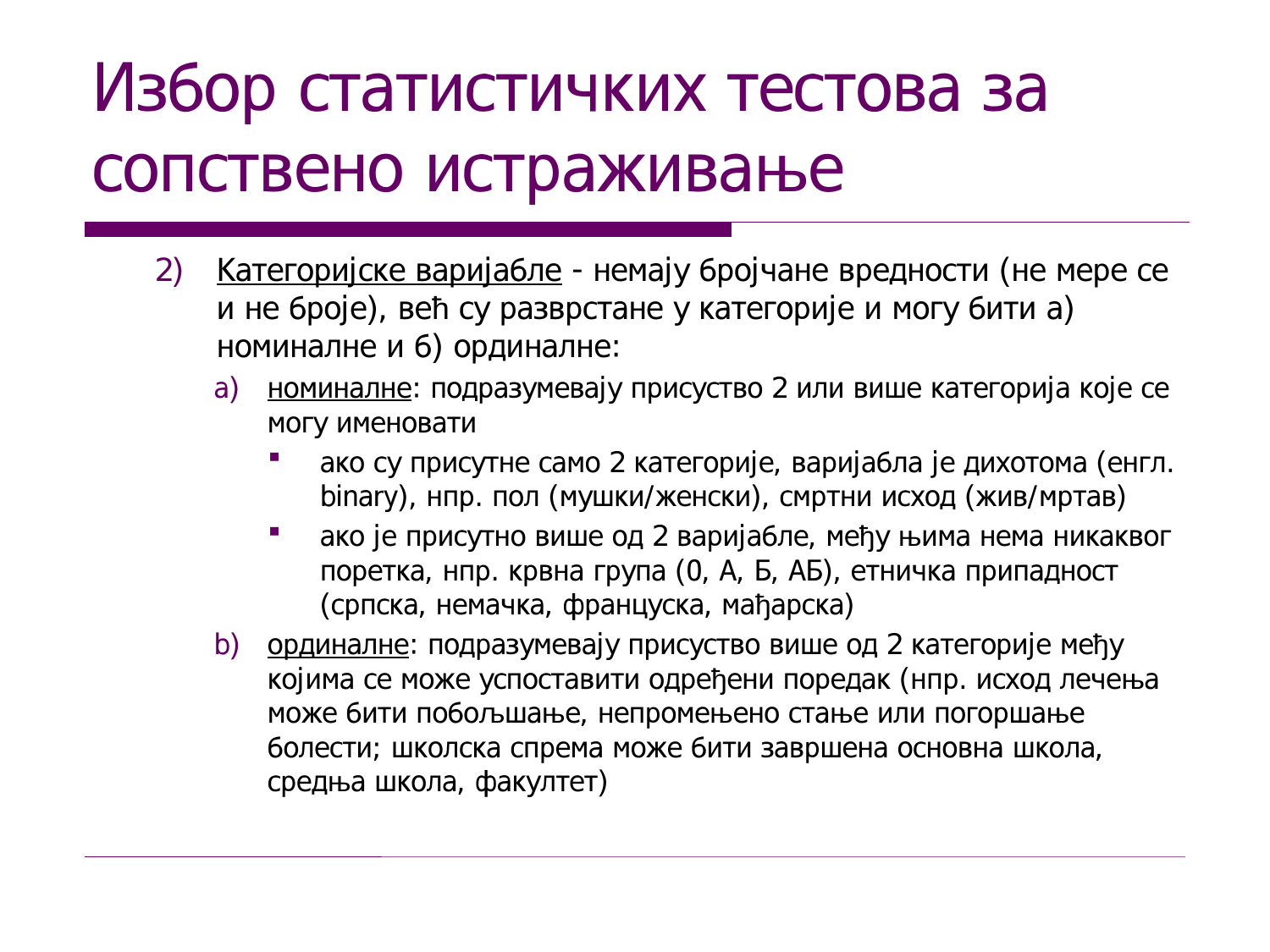

# Избор статистичких тестова за сопствено истраживање
Категоријске варијабле - немају бројчане вредности (не мере се и не броје), већ су разврстане у категорије и могу бити а) номиналне и б) ординалне:
номиналне: подразумевају присуство 2 или више категорија које се могу именовати
ако су присутне само 2 категорије, варијабла је дихотома (енгл. binary), нпр. пол (мушки/женски), смртни исход (жив/мртав)
ако је присутно више од 2 варијабле, међу њима нема никаквог поретка, нпр. крвна група (0, А, Б, АБ), етничка припадност (српска, немачка, француска, мађарска)
ординалне: подразумевају присуство више од 2 категорије међу којима се може успоставити одређени поредак (нпр. исход лечења може бити побољшање, непромењено стање или погоршање болести; школска спрема може бити завршена основна школа, средња школа, факултет)